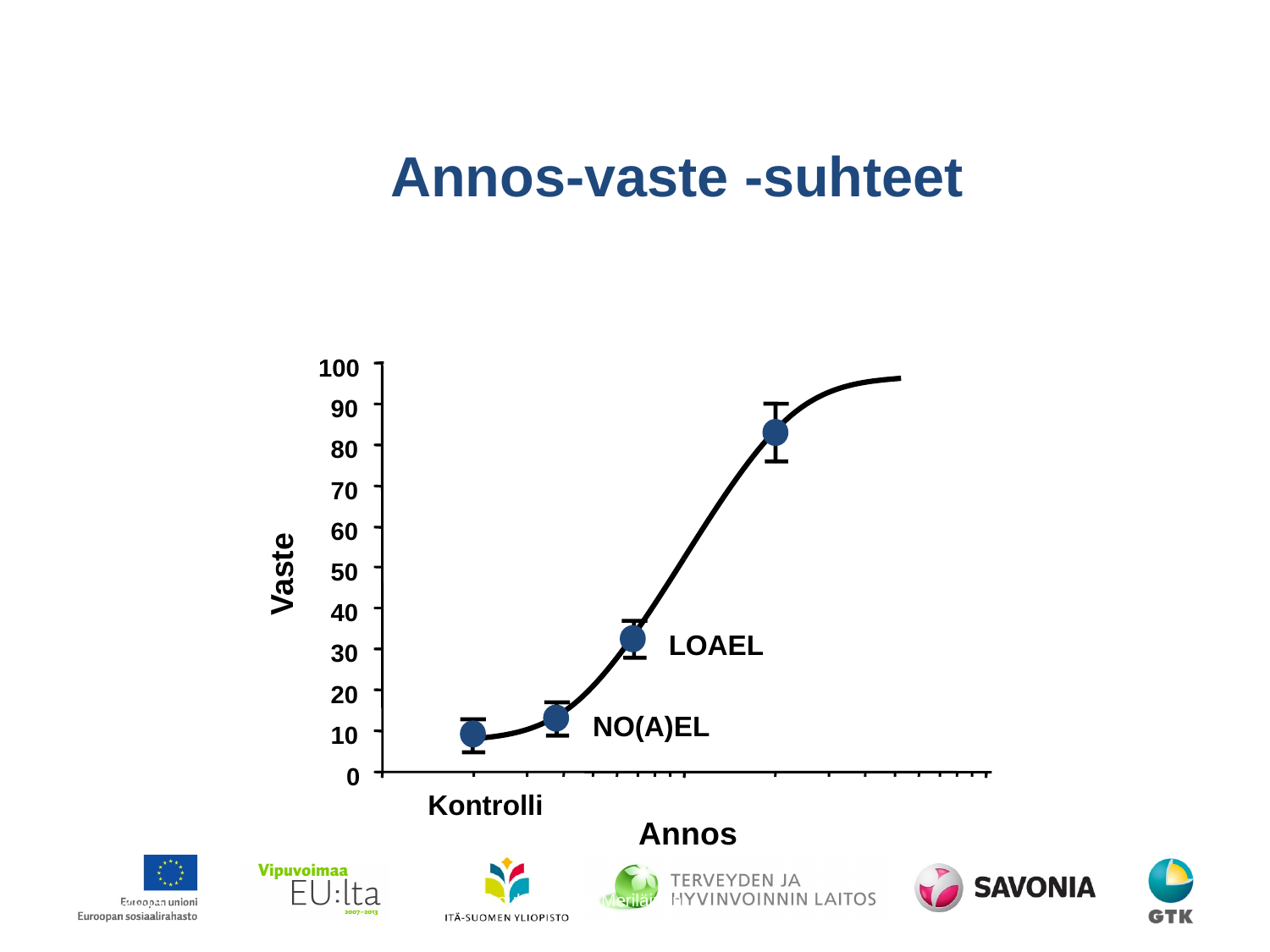

Annos-vaste -suhteet
100

90

80

70

60

Vaste
50

40

LOAEL
30

20

NO(A)EL

10

0

Kontrolli
Annos
29.10.2014
ESR-koulutus/Päivi Meriläinen